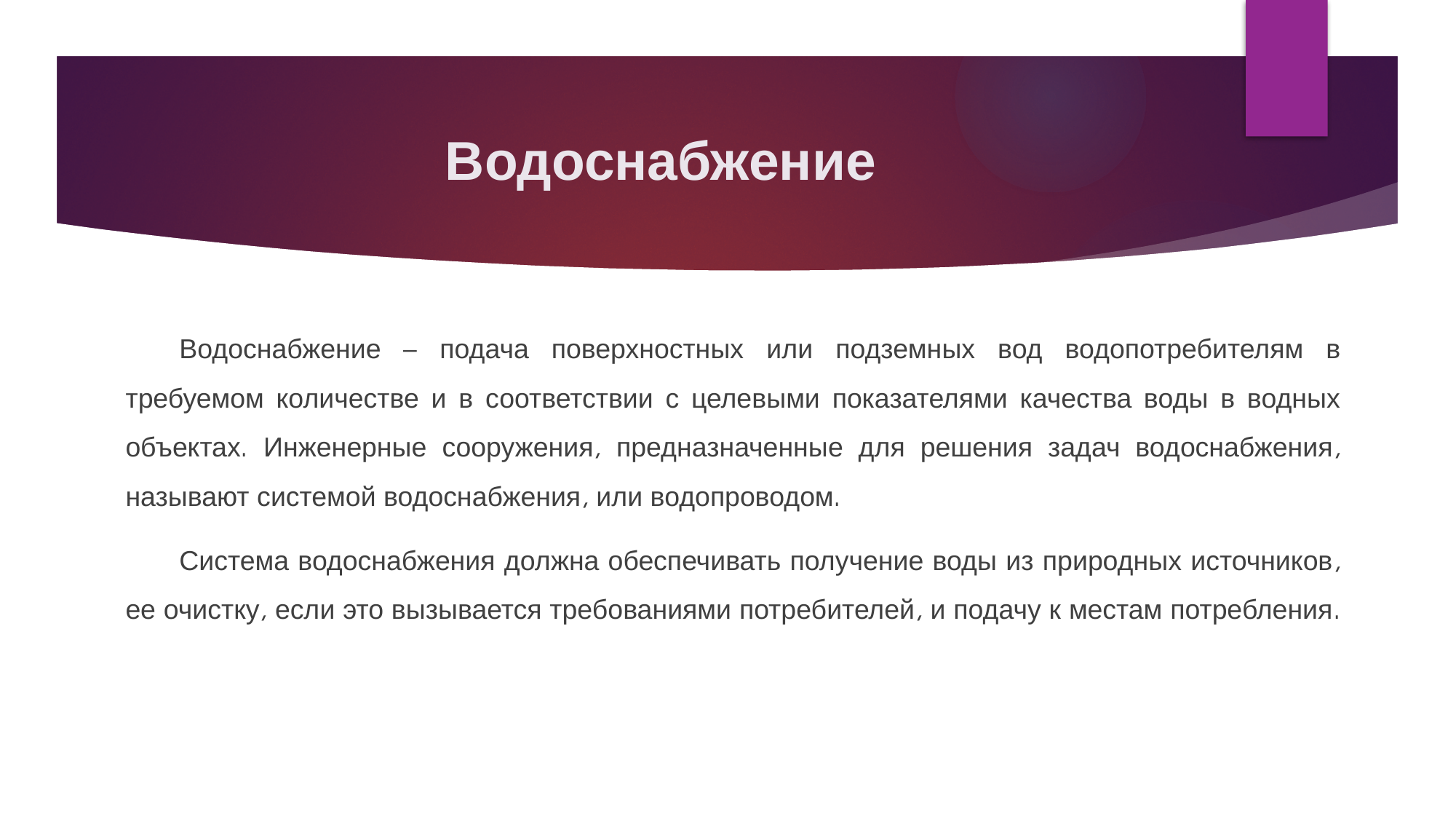

# Водоснабжение
Водоснабжение – подача поверхностных или подземных вод водопотребителям в требуемом количестве и в соответствии с целевыми показателями качества воды в водных объектах. Инженерные сооружения, предназначенные для решения задач водоснабжения, называют системой водоснабжения, или водопроводом.
Система водоснабжения должна обеспечивать получение воды из природных источников, ее очистку, если это вызывается требованиями потребителей, и подачу к местам потребления.